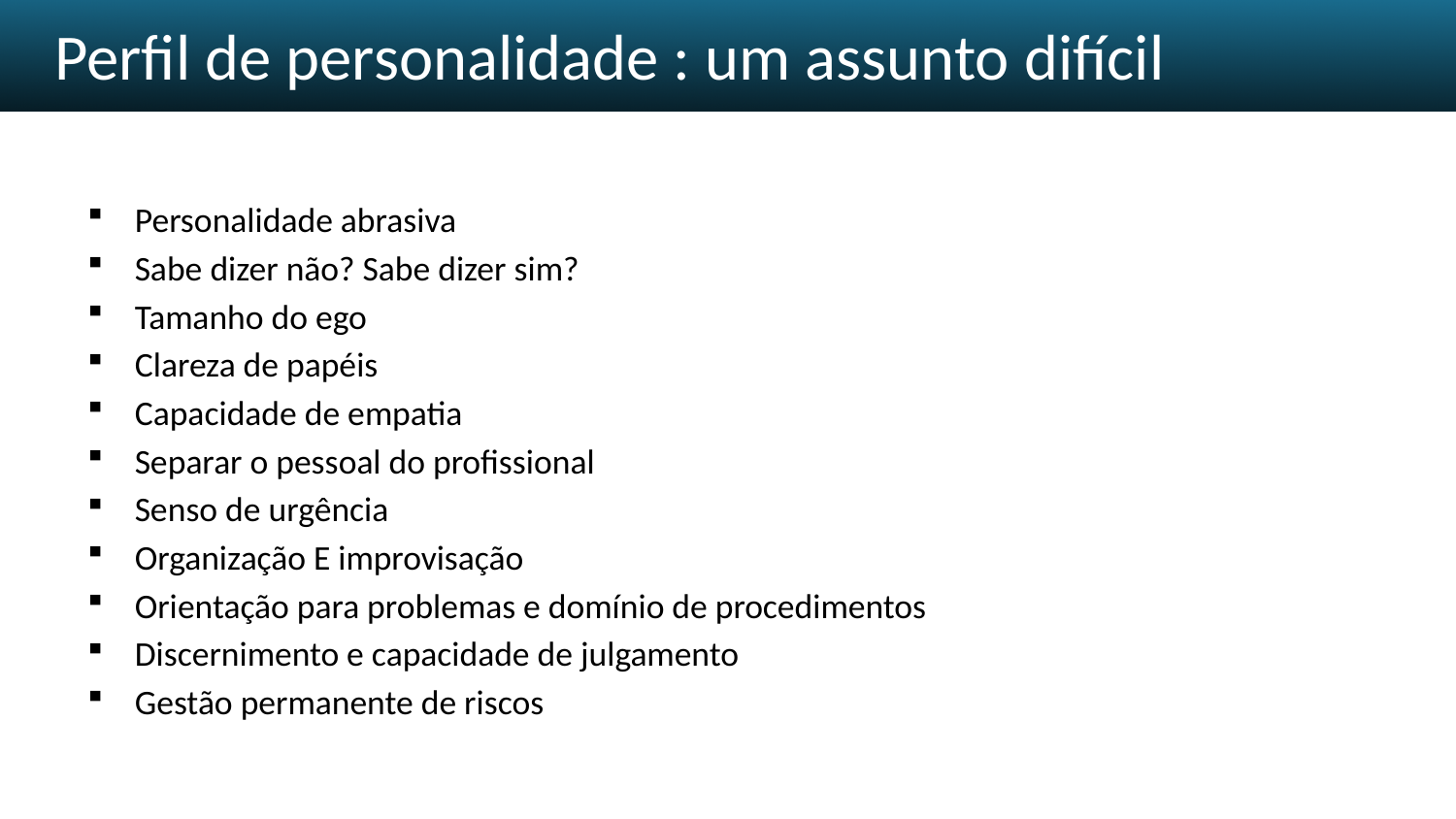

# Perfil de personalidade : um assunto difícil
Personalidade abrasiva
Sabe dizer não? Sabe dizer sim?
Tamanho do ego
Clareza de papéis
Capacidade de empatia
Separar o pessoal do profissional
Senso de urgência
Organização E improvisação
Orientação para problemas e domínio de procedimentos
Discernimento e capacidade de julgamento
Gestão permanente de riscos